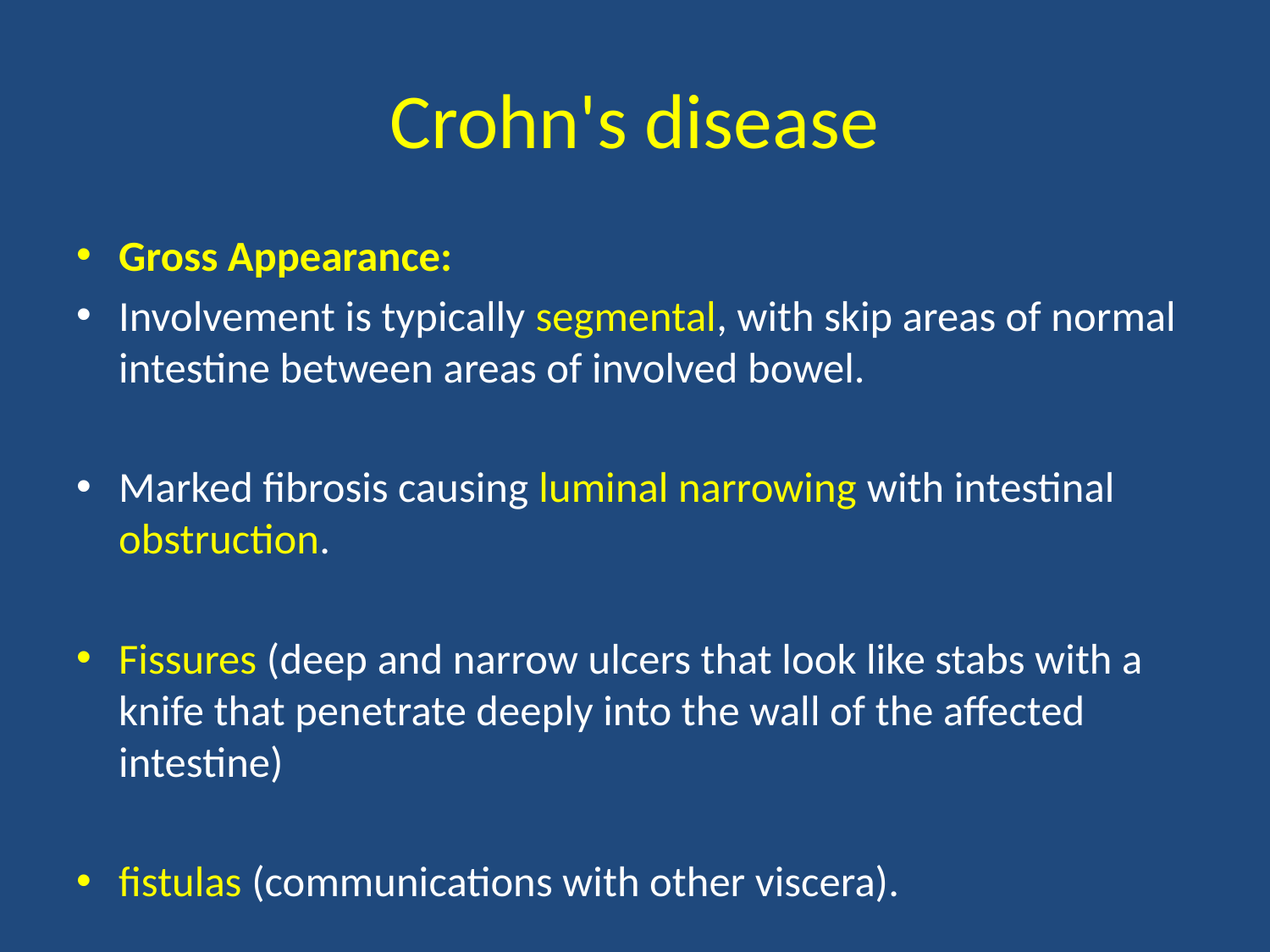

# Crohn's disease
Gross Appearance:
Involvement is typically segmental, with skip areas of normal intestine between areas of involved bowel.

Marked fibrosis causing luminal narrowing with intestinal obstruction.

Fissures (deep and narrow ulcers that look like stabs with a knife that penetrate deeply into the wall of the affected intestine)

fistulas (communications with other viscera).